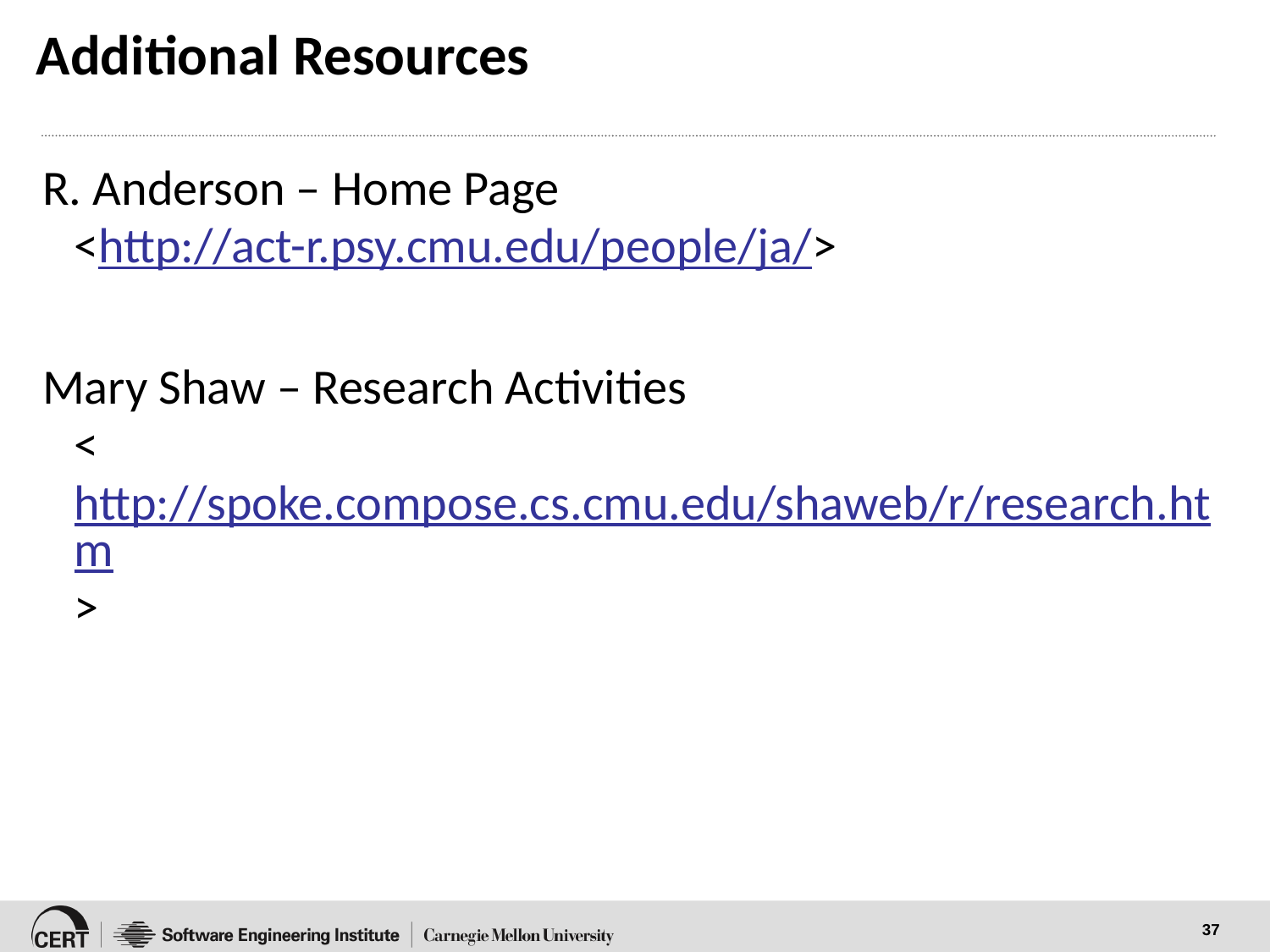

# Additional Resources
R. Anderson – Home Page
<http://act-r.psy.cmu.edu/people/ja/>

Mary Shaw – Research Activities
<http://spoke.compose.cs.cmu.edu/shaweb/r/research.htm>